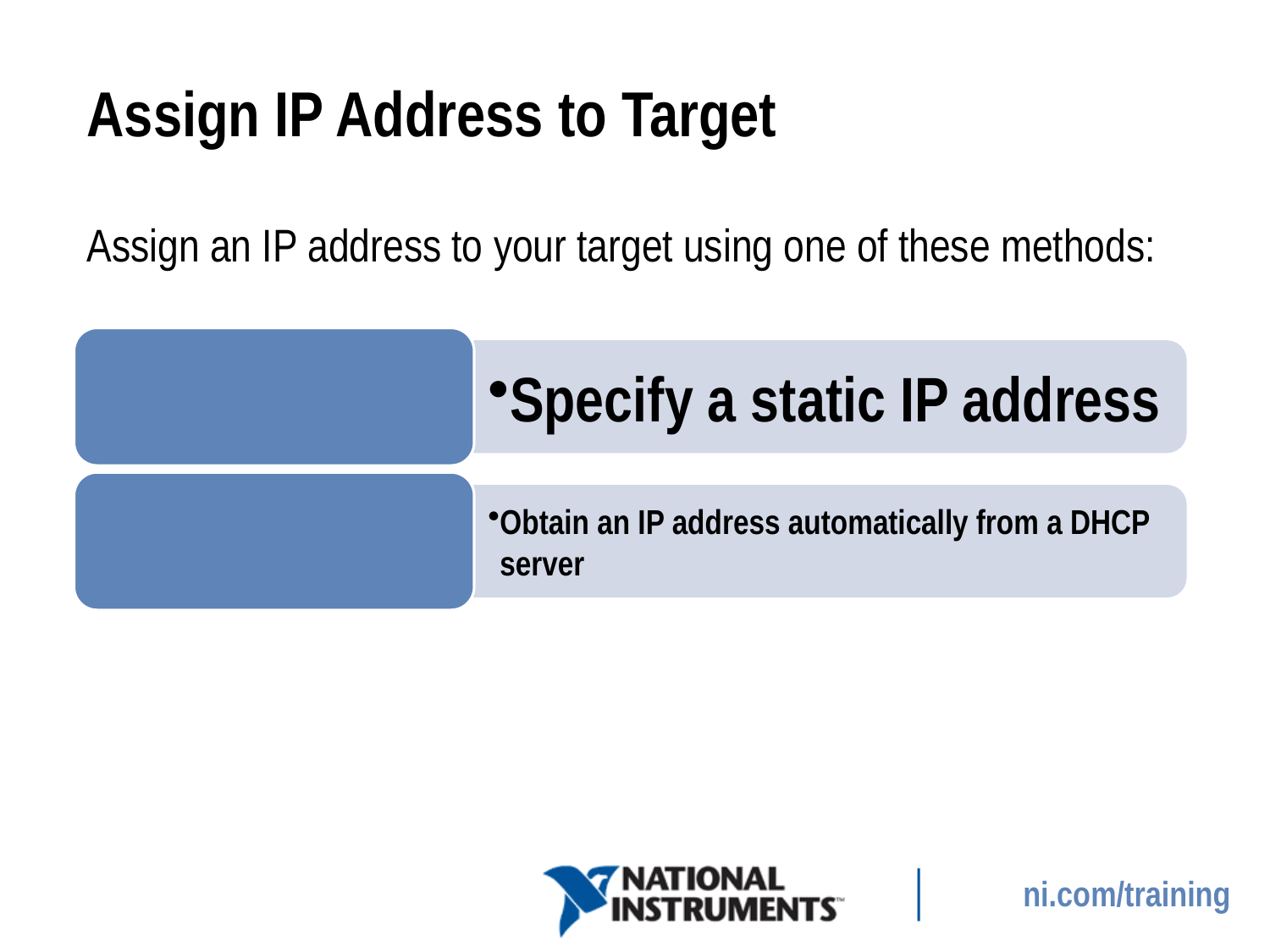

# Assign IP Address to Target
Assign an IP address to your target using one of these methods:

Specify a static IP address
Obtain an IP address automatically from a DHCP server
12